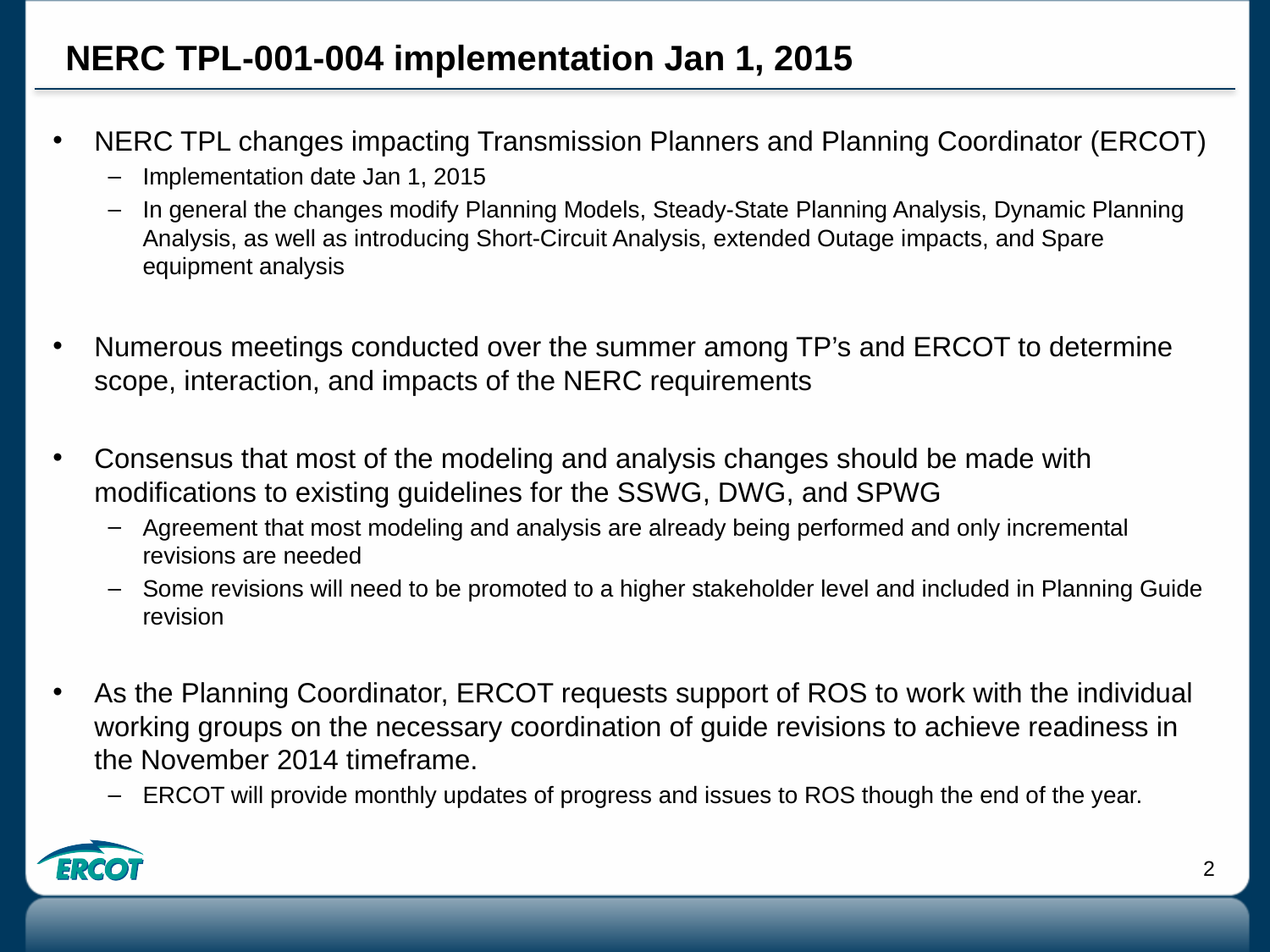

# NERC TPL-001-004 implementation Jan 1, 2015
NERC TPL changes impacting Transmission Planners and Planning Coordinator (ERCOT)
Implementation date Jan 1, 2015
In general the changes modify Planning Models, Steady-State Planning Analysis, Dynamic Planning Analysis, as well as introducing Short-Circuit Analysis, extended Outage impacts, and Spare equipment analysis

Numerous meetings conducted over the summer among TP’s and ERCOT to determine scope, interaction, and impacts of the NERC requirements

Consensus that most of the modeling and analysis changes should be made with modifications to existing guidelines for the SSWG, DWG, and SPWG
Agreement that most modeling and analysis are already being performed and only incremental revisions are needed
Some revisions will need to be promoted to a higher stakeholder level and included in Planning Guide revision

As the Planning Coordinator, ERCOT requests support of ROS to work with the individual working groups on the necessary coordination of guide revisions to achieve readiness in the November 2014 timeframe.
ERCOT will provide monthly updates of progress and issues to ROS though the end of the year.